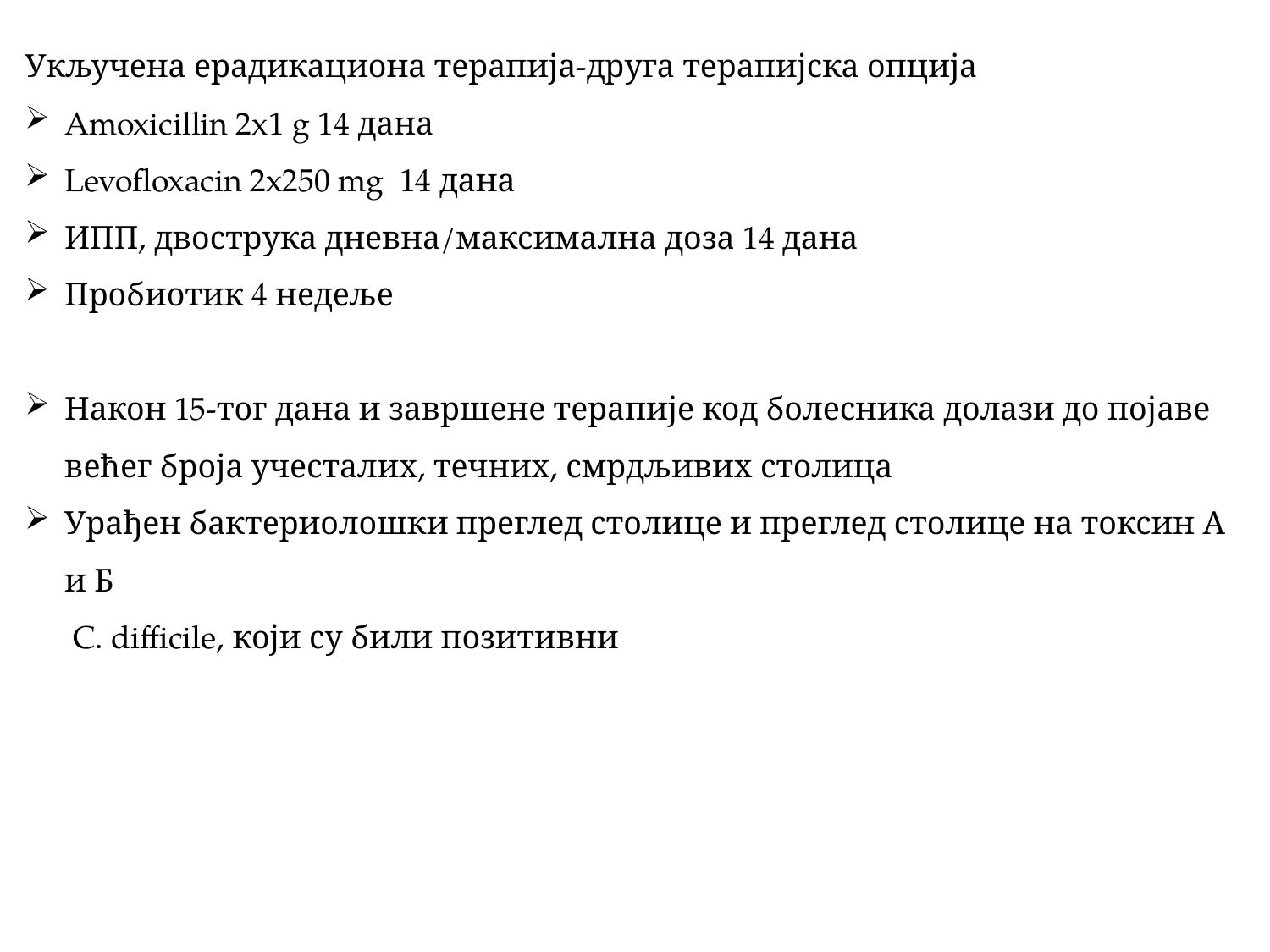

Укључена ерадикациона терапија-друга терапијска опција
Amoxicillin 2x1 g 14 дана
Levofloxacin 2x250 mg  14 дана
ИПП, двострука дневна/максимална доза 14 дана
Пробиотик 4 недеље

Након 15-тог дана и завршене терапије код болесника долази до појаве већег броја учесталих, течних, смрдљивих столица
Урађен бактериолошки преглед столице и преглед столице на токсин А и Б
      C. difficile, који су били позитивни